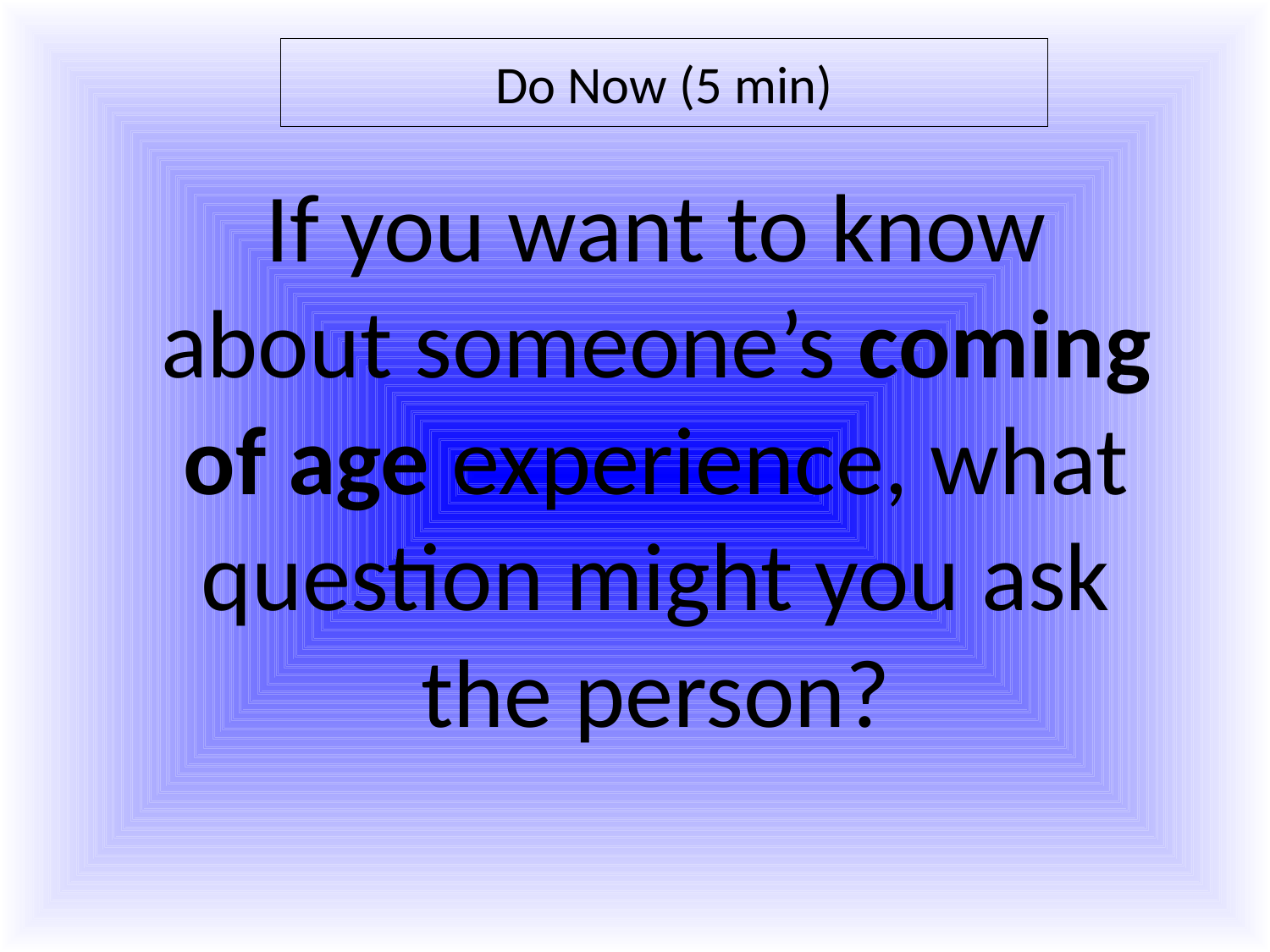

Do Now (5 min)
If you want to know about someone’s coming of age experience, what question might you ask the person?